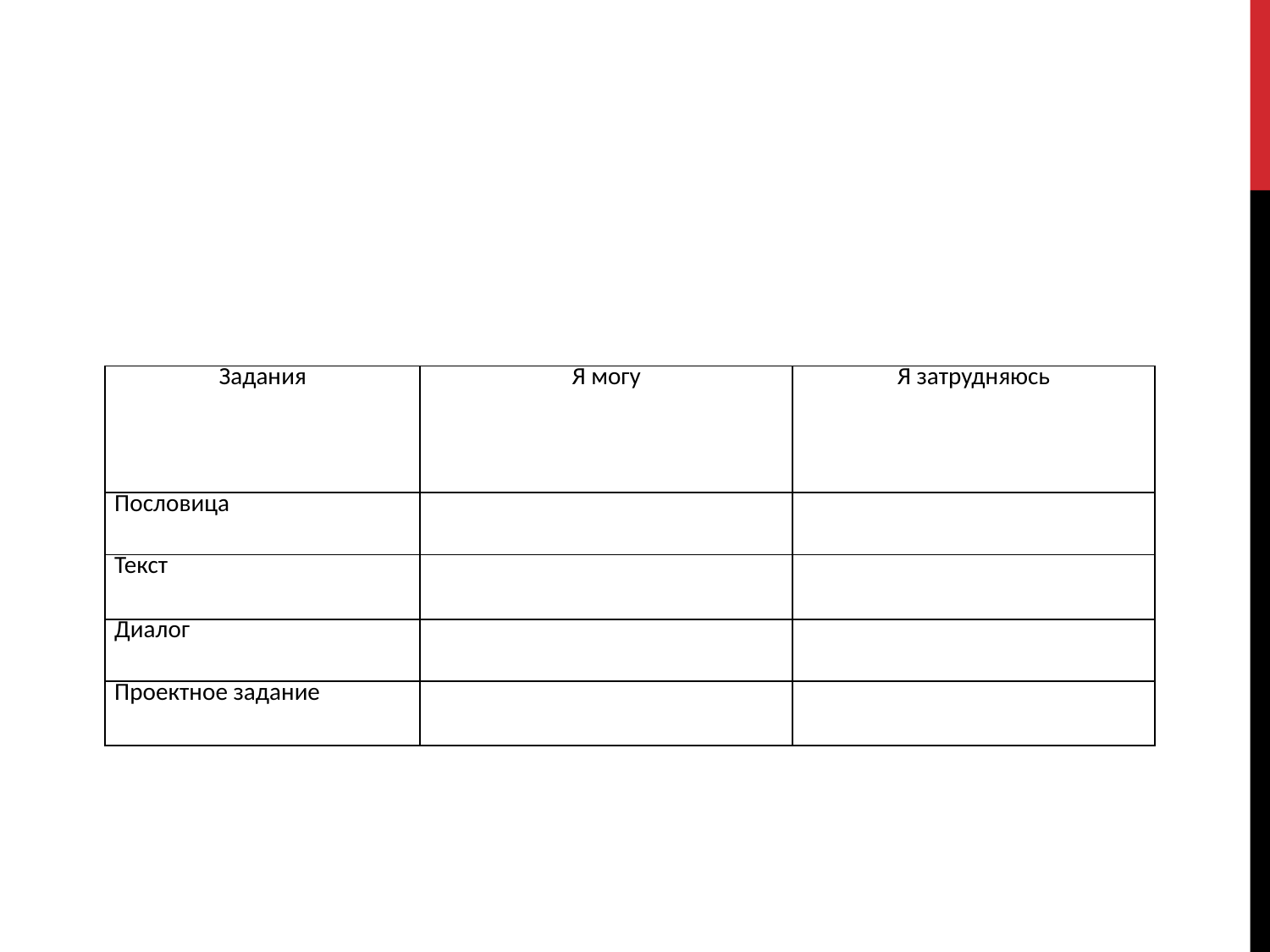

#
| Задания | Я могу | Я затрудняюсь |
| --- | --- | --- |
| Пословица |  |  |
| Текст |  |  |
| Диалог |  |  |
| Проектное задание |  |  |